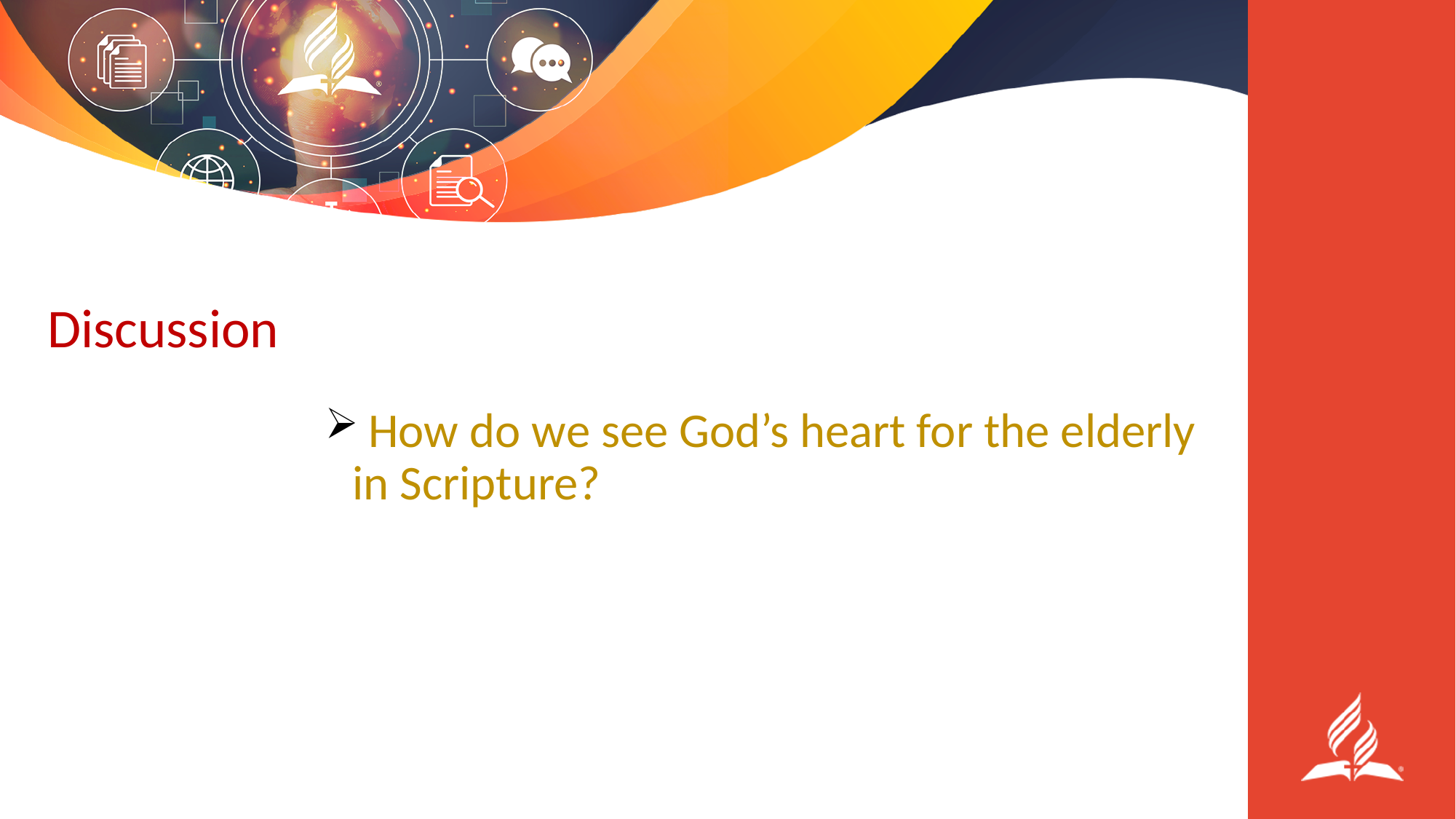

# Discussion

 How do we see God’s heart for the elderly in Scripture?